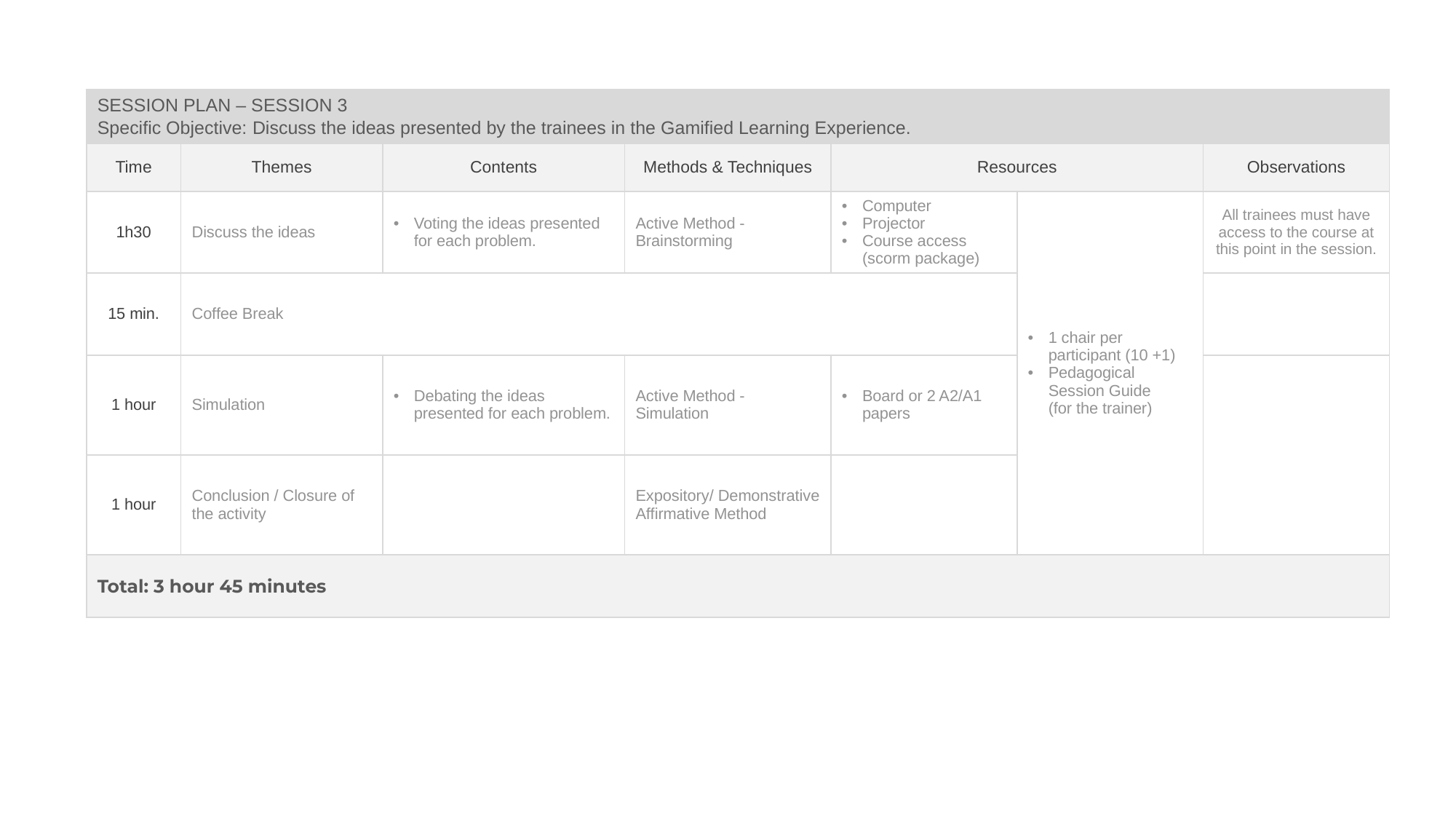

| SESSION PLAN – SESSION 3 Specific Objective: Discuss the ideas presented by the trainees in the Gamified Learning Experience. |  |  |  |  |  |  |
| --- | --- | --- | --- | --- | --- | --- |
| Time | Themes | Contents | Methods & Techniques | Resources |  | Observations |
| 1h30 | Discuss the ideas | Voting the ideas presented for each problem. | Active Method - Brainstorming | Computer Projector Course access (scorm package) | 1 chair per participant (10 +1) Pedagogical Session Guide (for the trainer) | All trainees must have access to the course at this point in the session. |
| 15 min. | Coffee Break |  |  |  |  |  |
| 1 hour | Simulation | Debating the ideas presented for each problem. | Active Method - Simulation | Board or 2 A2/A1 papers |  |  |
| 1 hour | Conclusion / Closure of the activity |  | Expository/ Demonstrative Affirmative Method |  |  |  |
| Total: 3 hour 45 minutes |  |  |  |  |  |  |